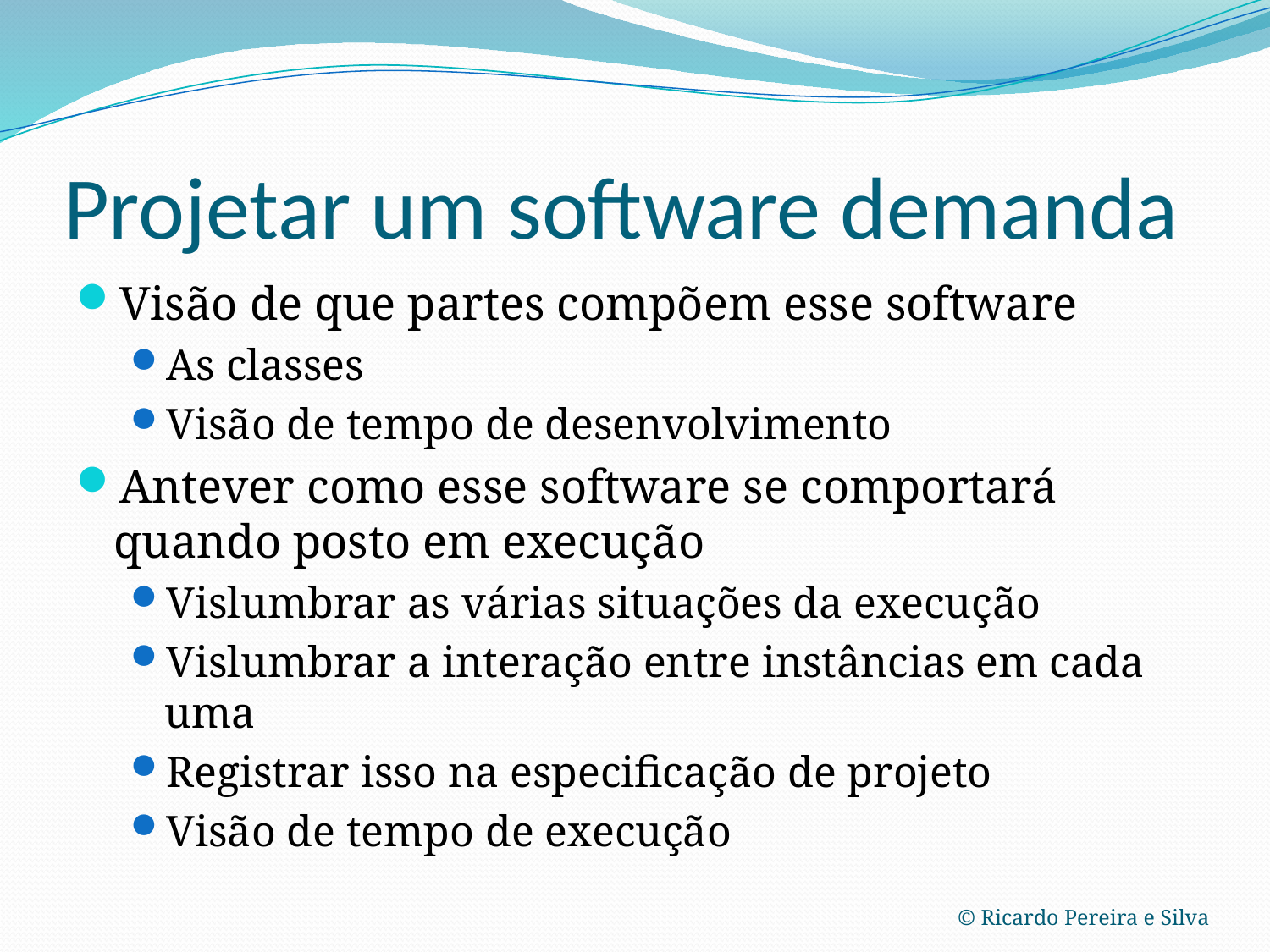

# Projetar um software demanda
Visão de que partes compõem esse software
As classes
Visão de tempo de desenvolvimento
Antever como esse software se comportará quando posto em execução
Vislumbrar as várias situações da execução
Vislumbrar a interação entre instâncias em cada uma
Registrar isso na especificação de projeto
Visão de tempo de execução
© Ricardo Pereira e Silva